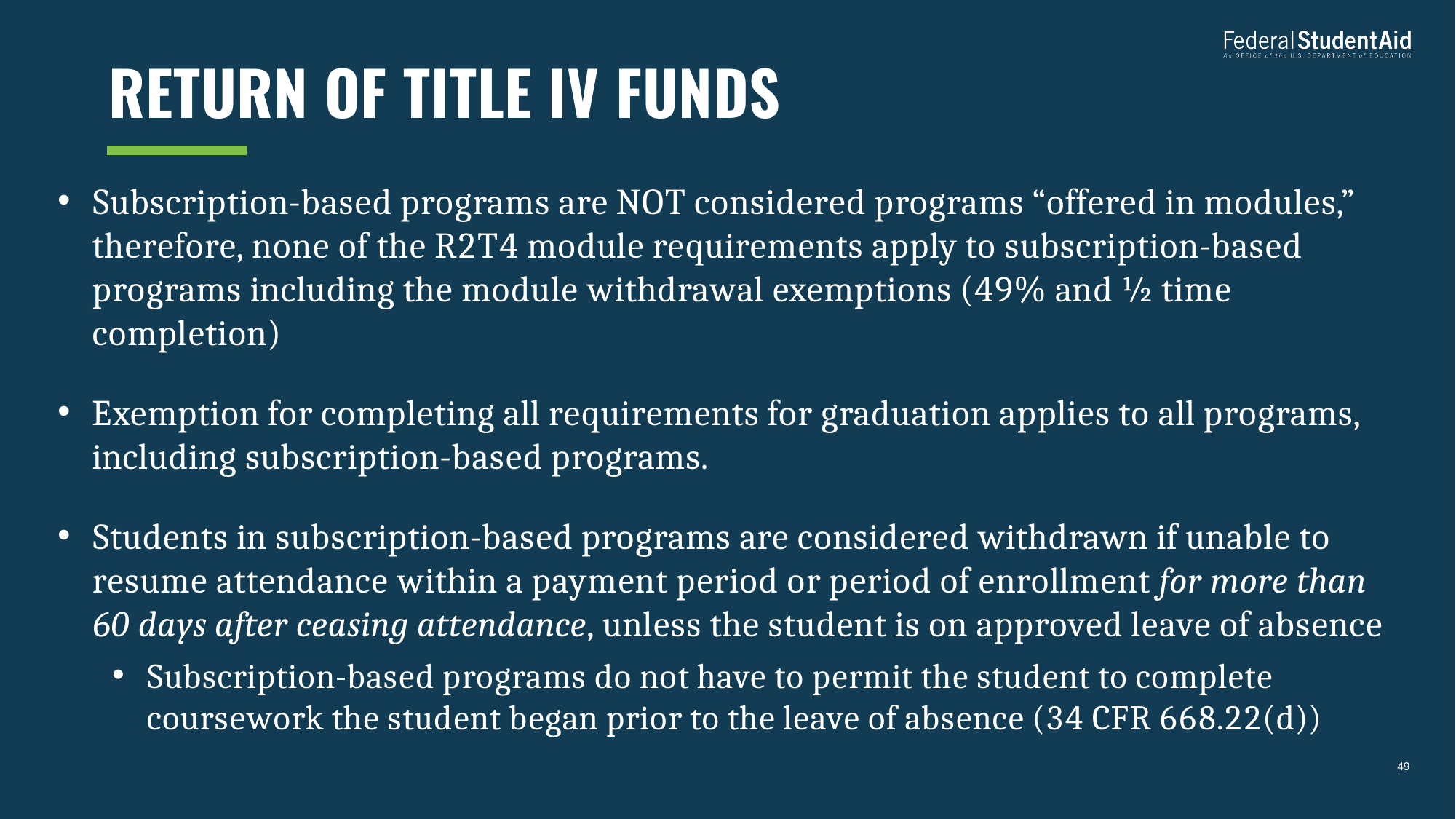

# Return of title iv funds
Subscription-based programs are NOT considered programs “offered in modules,” therefore, none of the R2T4 module requirements apply to subscription-based programs including the module withdrawal exemptions (49% and ½ time completion)

Exemption for completing all requirements for graduation applies to all programs, including subscription-based programs.

Students in subscription-based programs are considered withdrawn if unable to resume attendance within a payment period or period of enrollment for more than 60 days after ceasing attendance, unless the student is on approved leave of absence

Subscription-based programs do not have to permit the student to complete coursework the student began prior to the leave of absence (34 CFR 668.22(d))
49